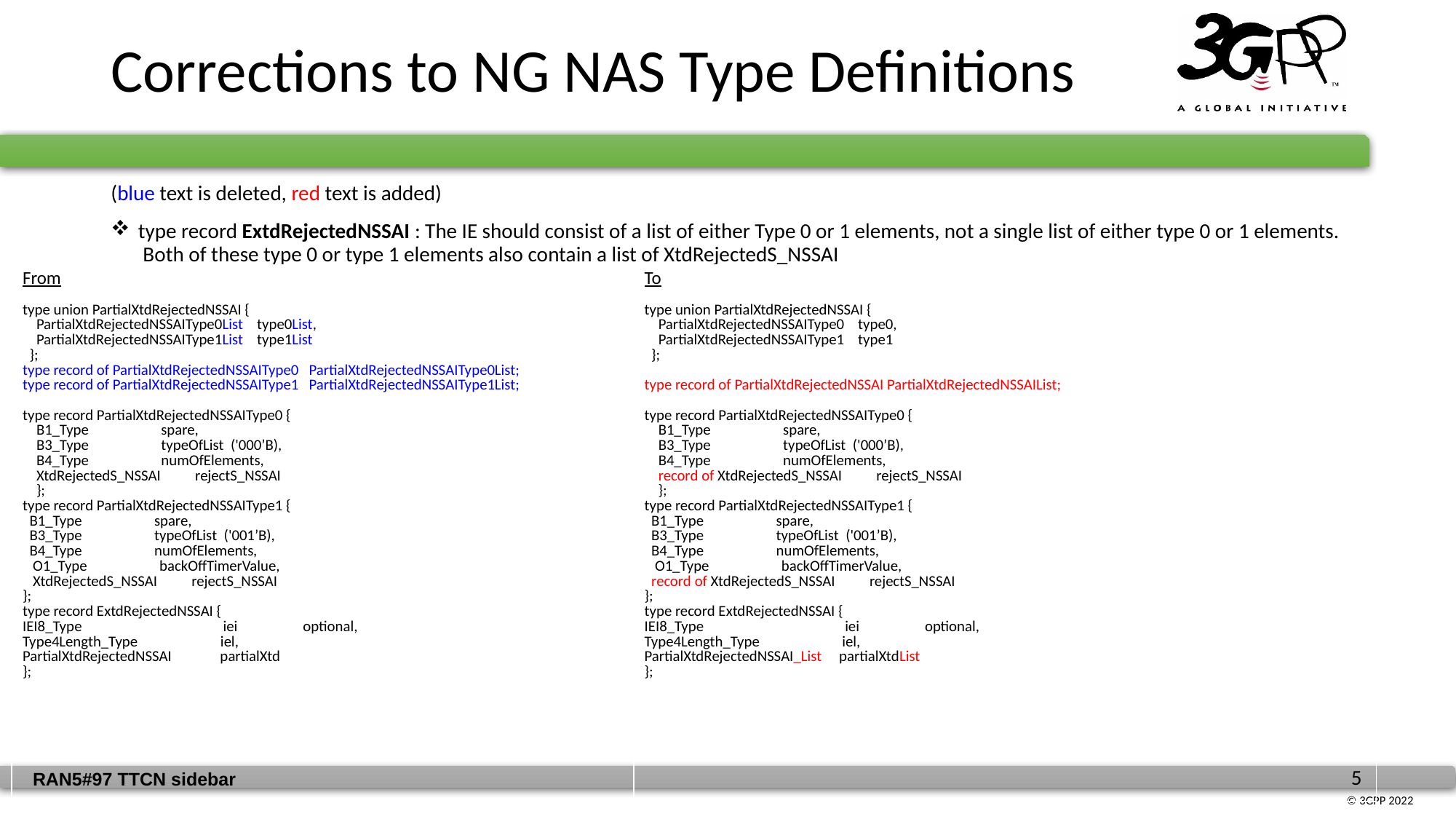

# Corrections to NG NAS Type Definitions
(blue text is deleted, red text is added)
type record ExtdRejectedNSSAI : The IE should consist of a list of either Type 0 or 1 elements, not a single list of either type 0 or 1 elements.  Both of these type 0 or type 1 elements also contain a list of XtdRejectedS_NSSAI

| From | To |
| --- | --- |
| type union PartialXtdRejectedNSSAI { PartialXtdRejectedNSSAIType0List type0List, PartialXtdRejectedNSSAIType1List type1List }; type record of PartialXtdRejectedNSSAIType0 PartialXtdRejectedNSSAIType0List; type record of PartialXtdRejectedNSSAIType1 PartialXtdRejectedNSSAIType1List; type record PartialXtdRejectedNSSAIType0 { B1\_Type spare, B3\_Type typeOfList ('000’B), B4\_Type numOfElements, XtdRejectedS\_NSSAI rejectS\_NSSAI }; type record PartialXtdRejectedNSSAIType1 { B1\_Type spare, B3\_Type typeOfList ('001’B), B4\_Type numOfElements, O1\_Type backOffTimerValue, XtdRejectedS\_NSSAI rejectS\_NSSAI }; type record ExtdRejectedNSSAI { IEI8\_Type iei optional, Type4Length\_Type iel, PartialXtdRejectedNSSAI partialXtd }; | type union PartialXtdRejectedNSSAI { PartialXtdRejectedNSSAIType0 type0, PartialXtdRejectedNSSAIType1 type1 }; type record of PartialXtdRejectedNSSAI PartialXtdRejectedNSSAIList; type record PartialXtdRejectedNSSAIType0 { B1\_Type spare, B3\_Type typeOfList ('000’B), B4\_Type numOfElements, record of XtdRejectedS\_NSSAI rejectS\_NSSAI }; type record PartialXtdRejectedNSSAIType1 { B1\_Type spare, B3\_Type typeOfList ('001’B), B4\_Type numOfElements, O1\_Type backOffTimerValue, record of XtdRejectedS\_NSSAI rejectS\_NSSAI }; type record ExtdRejectedNSSAI { IEI8\_Type iei optional, Type4Length\_Type iel, PartialXtdRejectedNSSAI\_List partialXtdList }; |